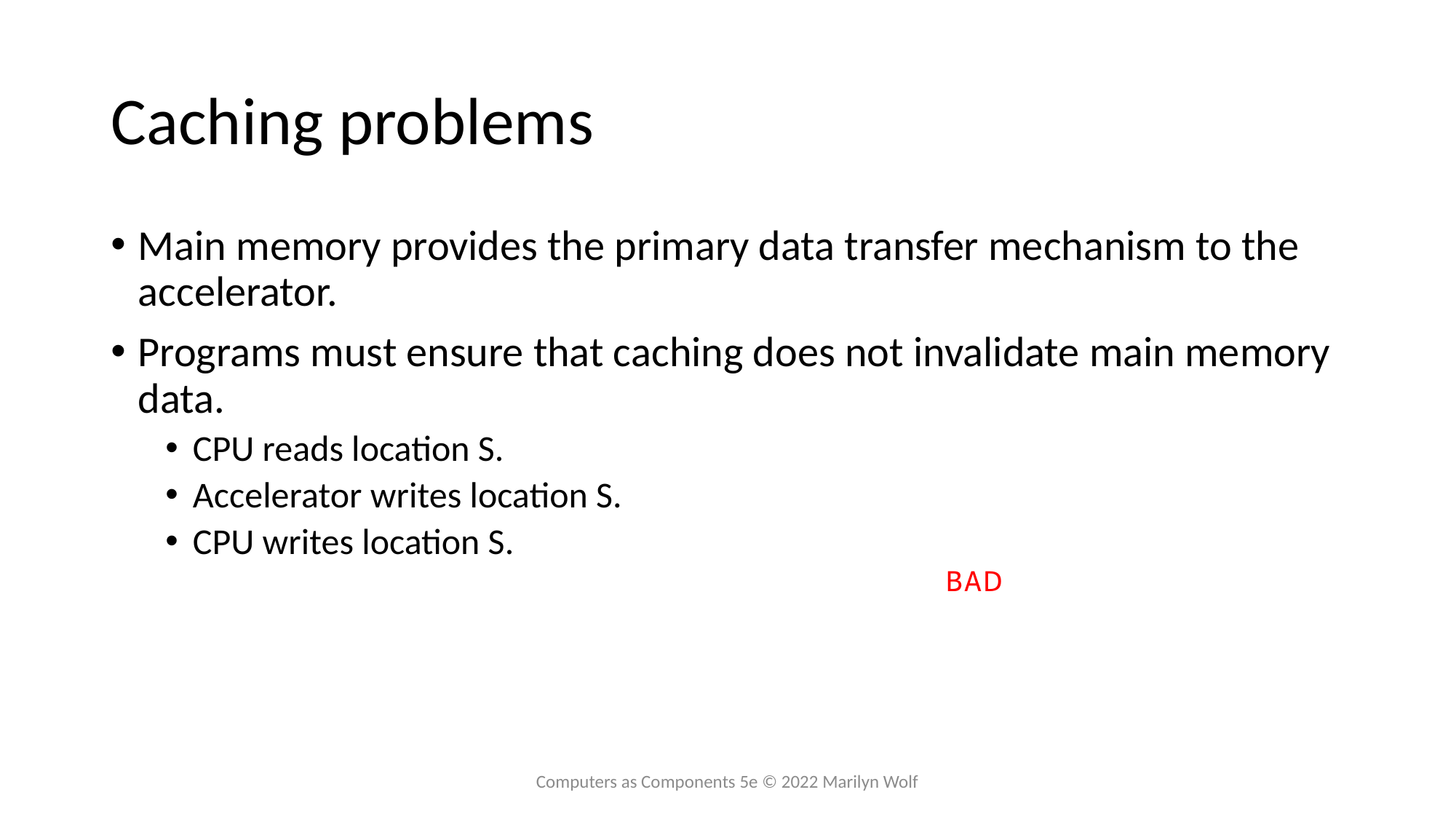

# Caching problems
Main memory provides the primary data transfer mechanism to the accelerator.
Programs must ensure that caching does not invalidate main memory data.
CPU reads location S.
Accelerator writes location S.
CPU writes location S.
BAD
Computers as Components 5e © 2022 Marilyn Wolf